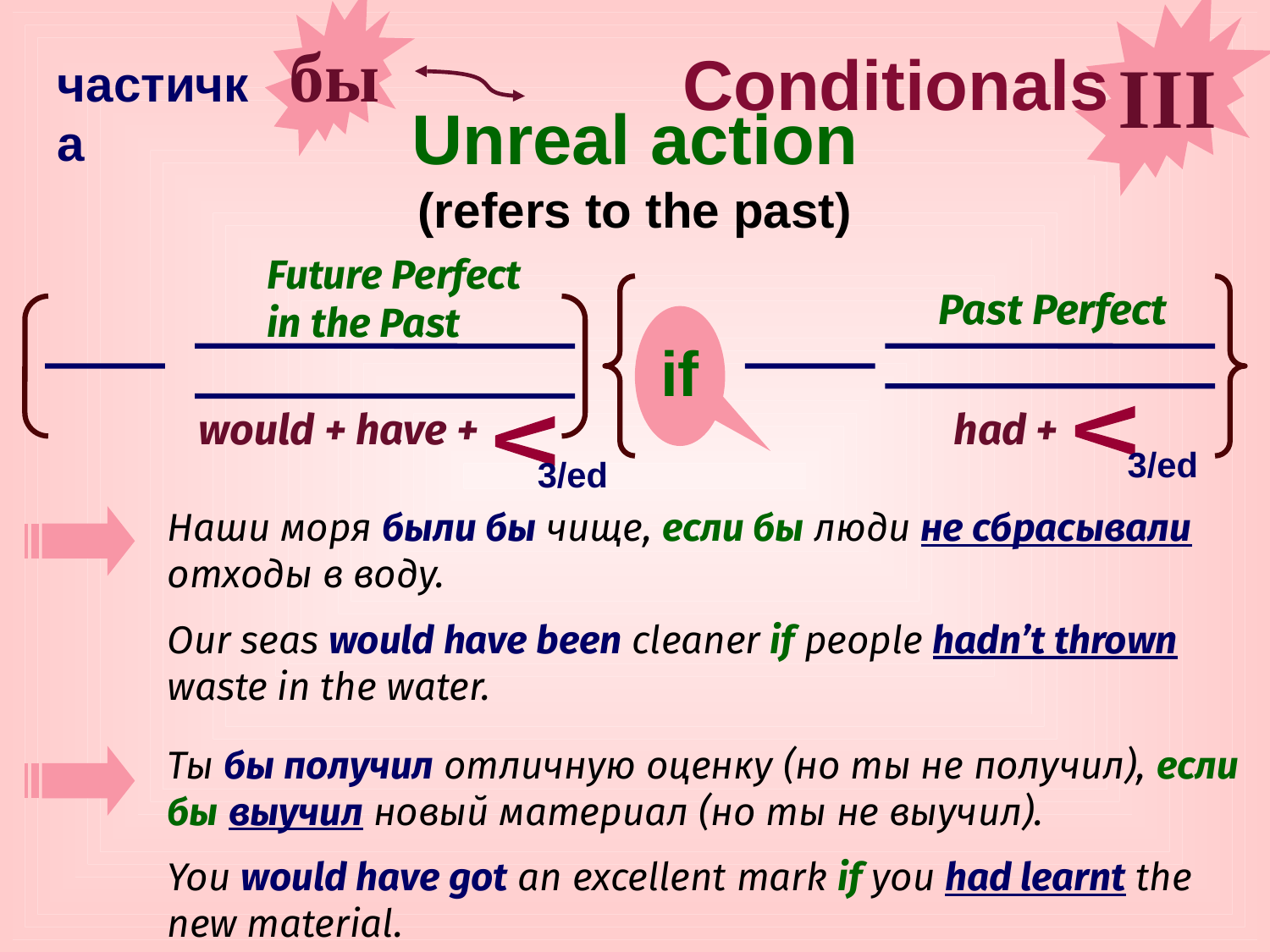

бы
III
Conditionals
частичка
# Unreal action (refers to the past)
Future Perfect in the Past

Past Perfect

if

would + have +

had +
V
V
3/ed
3/ed
Наши моря были бы чище, если бы люди не сбрасывали отходы в воду.
Our seas would have been cleaner if people hadn’t thrown waste in the water.

Ты бы получил отличную оценку (но ты не получил), если бы выучил новый материал (но ты не выучил).
You would have got an excellent mark if you had learnt the new material.